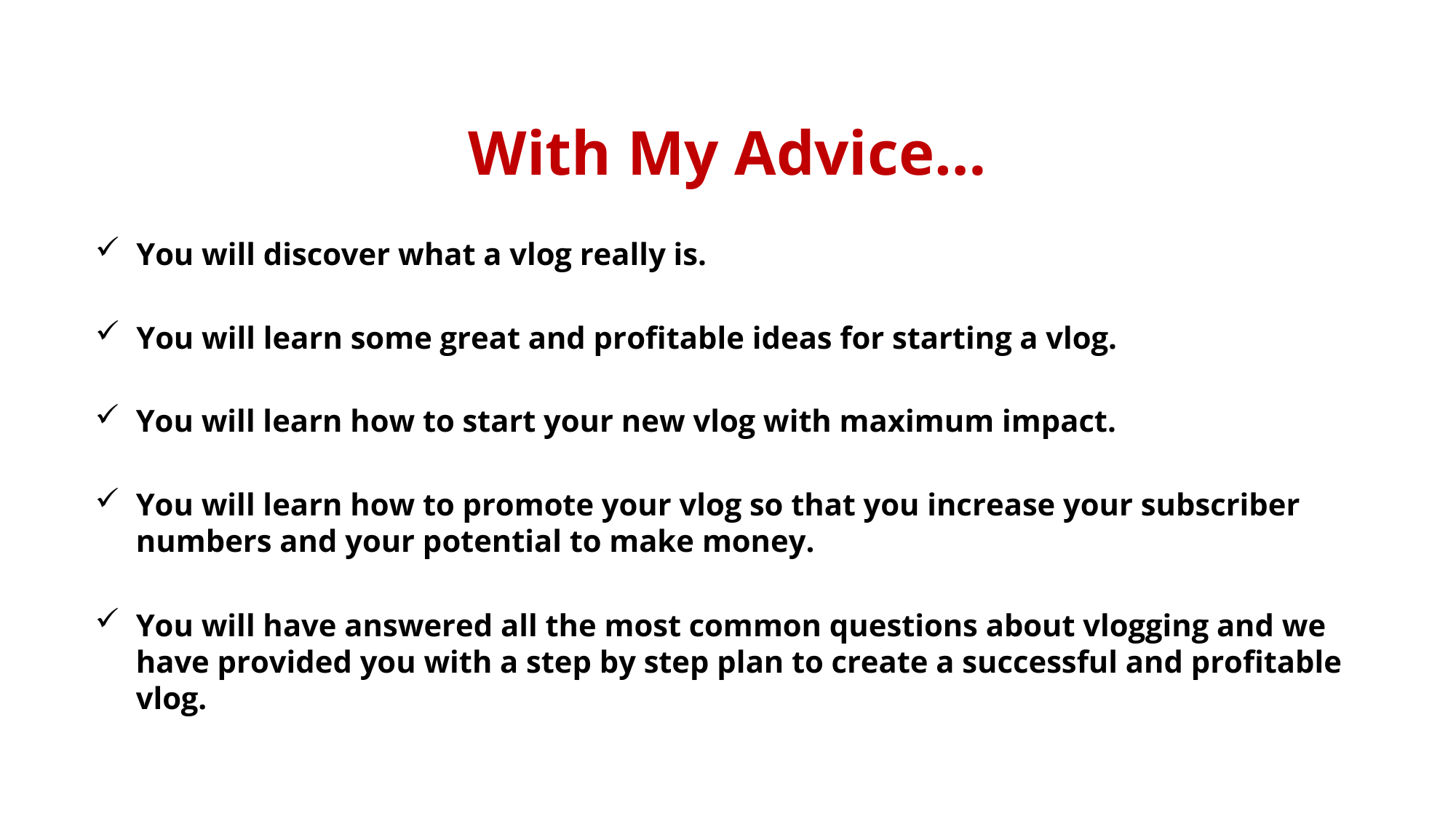

With My Advice…
You will discover what a vlog really is.
You will learn some great and profitable ideas for starting a vlog.
You will learn how to start your new vlog with maximum impact.
You will learn how to promote your vlog so that you increase your subscriber numbers and your potential to make money.
You will have answered all the most common questions about vlogging and we have provided you with a step by step plan to create a successful and profitable vlog.